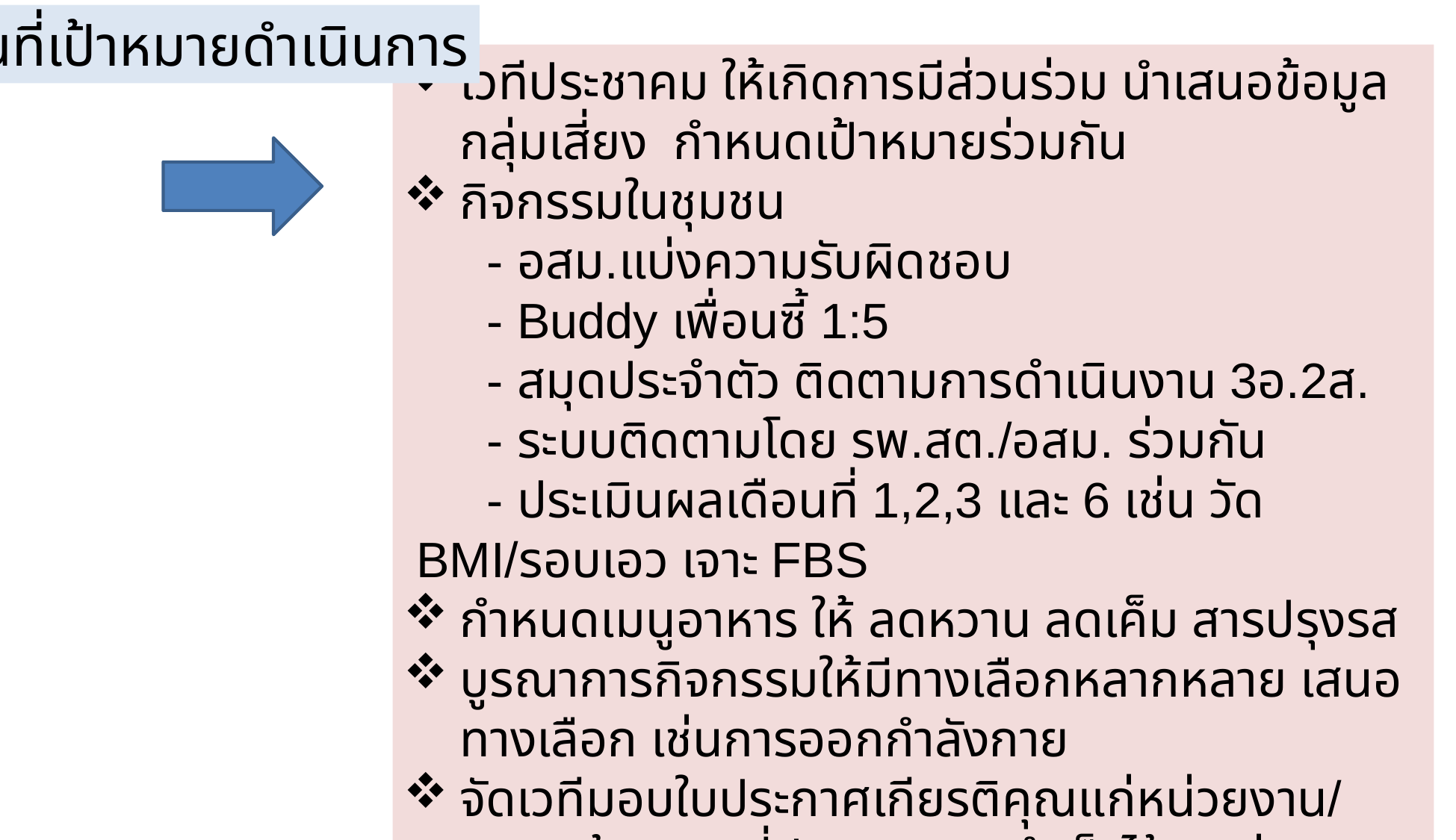

พื้นที่เป้าหมายดำเนินการ
เวทีประชาคม ให้เกิดการมีส่วนร่วม นำเสนอข้อมูลกลุ่มเสี่ยง  กำหนดเป้าหมายร่วมกัน
กิจกรรมในชุมชน
      - อสม.แบ่งความรับผิดชอบ
      - Buddy เพื่อนซี้ 1:5
      - สมุดประจำตัว ติดตามการดำเนินงาน 3อ.2ส.
      - ระบบติดตามโดย รพ.สต./อสม. ร่วมกัน
      - ประเมินผลเดือนที่ 1,2,3 และ 6 เช่น วัด BMI/รอบเอว เจาะ FBS
กำหนดเมนูอาหาร ให้ ลดหวาน ลดเค็ม สารปรุงรส
บูรณาการกิจกรรมให้มีทางเลือกหลากหลาย เสนอทางเลือก เช่นการออกกำลังกาย
จัดเวทีมอบใบประกาศเกียรติคุณแก่หน่วยงาน/บุคคลต้นแบบ ที่ประสบความสำเร็จไร้พุง หุ่นสวย สุขภาพดี